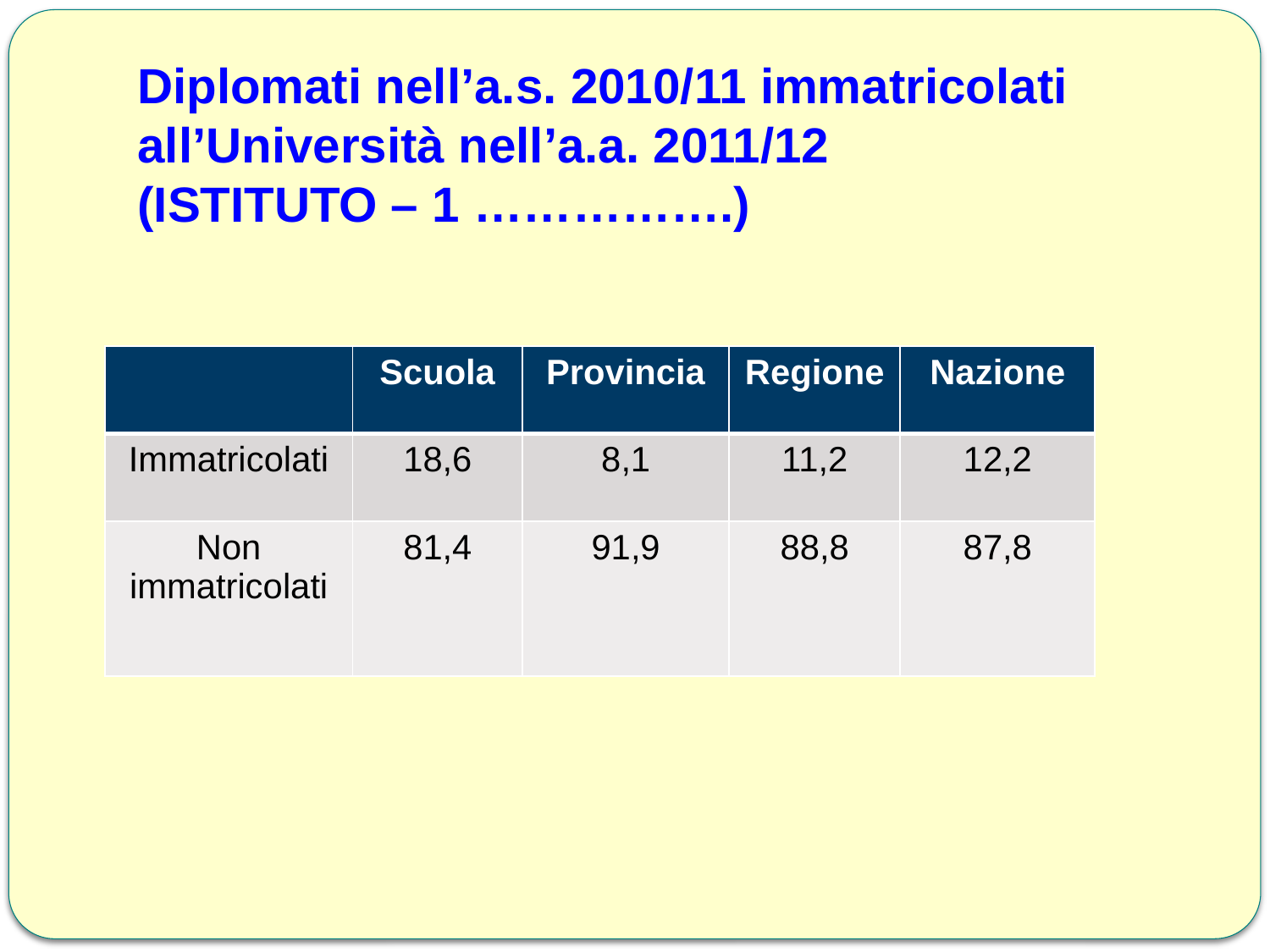

# Diplomati nell’a.s. 2010/11 immatricolati all’Università nell’a.a. 2011/12 (ISTITUTO – 1 …………….)
|  | Scuola | Provincia | Regione | Nazione |
| --- | --- | --- | --- | --- |
| Immatricolati | 18,6 | 8,1 | 11,2 | 12,2 |
| Non immatricolati | 81,4 | 91,9 | 88,8 | 87,8 |